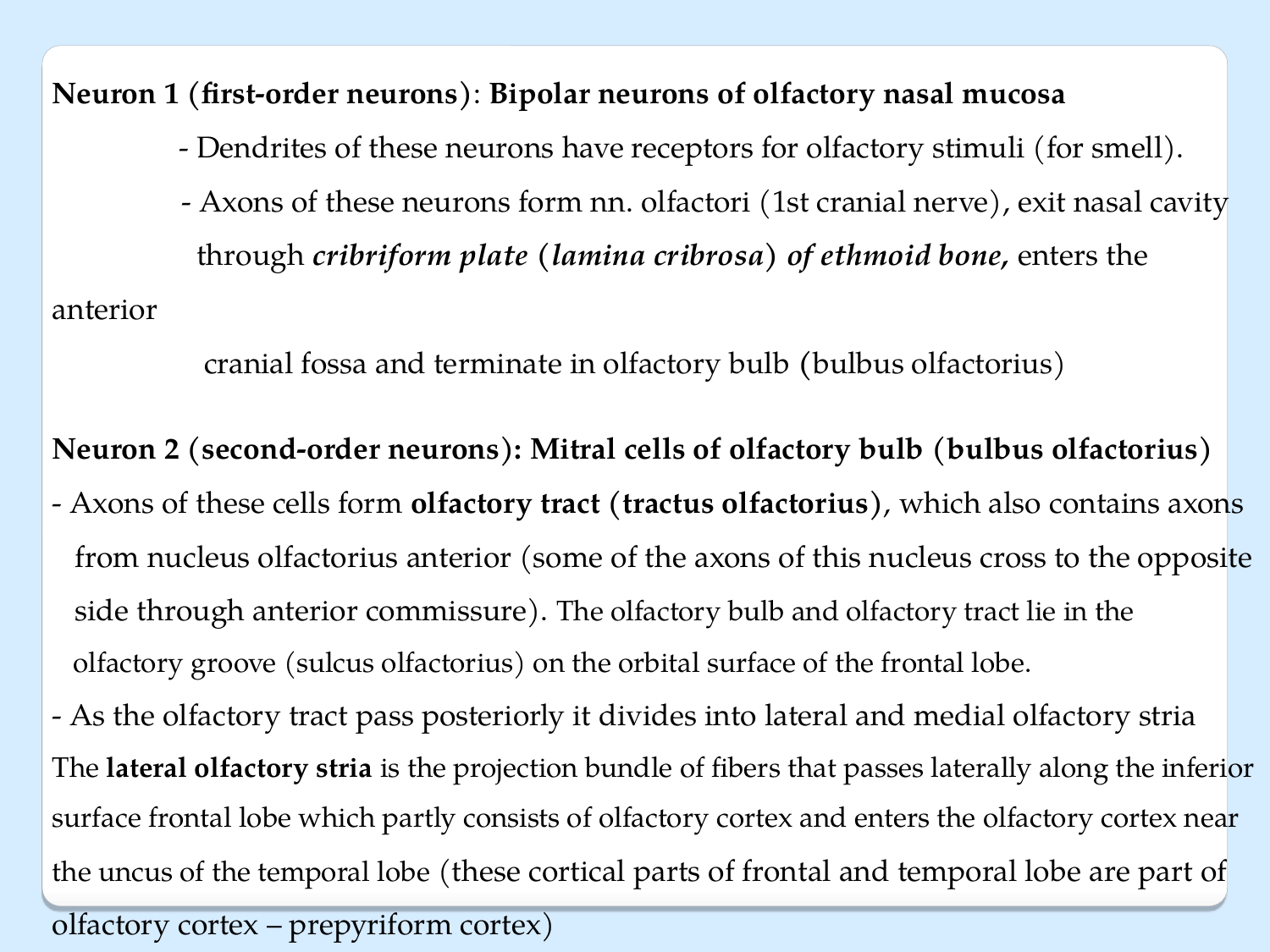

Neuron 1 (first-order neurons): Bipolar neurons of olfactory nasal mucosa
	- Dendrites of these neurons have receptors for olfactory stimuli (for smell).
                 - Axons of these neurons form nn. olfactori (1st cranial nerve), exit nasal cavity
                   through cribriform plate (lamina cribrosa) of ethmoid bone, enters the anterior
                    cranial fossa and terminate in olfactory bulb (bulbus olfactorius)

Neuron 2 (second-order neurons): Mitral cells of olfactory bulb (bulbus olfactorius)
- Axons of these cells form olfactory tract (tractus olfactorius), which also contains axons
   from nucleus olfactorius anterior (some of the axons of this nucleus cross to the opposite
   side through anterior commissure). The olfactory bulb and olfactory tract lie in the
   olfactory groove (sulcus olfactorius) on the orbital surface of the frontal lobe.
- As the olfactory tract pass posteriorly it divides into lateral and medial olfactory stria
The lateral olfactory stria is the projection bundle of fibers that passes laterally along the inferior surface frontal lobe which partly consists of olfactory cortex and enters the olfactory cortex near the uncus of the temporal lobe (these cortical parts of frontal and temporal lobe are part of olfactory cortex – prepyriform cortex)